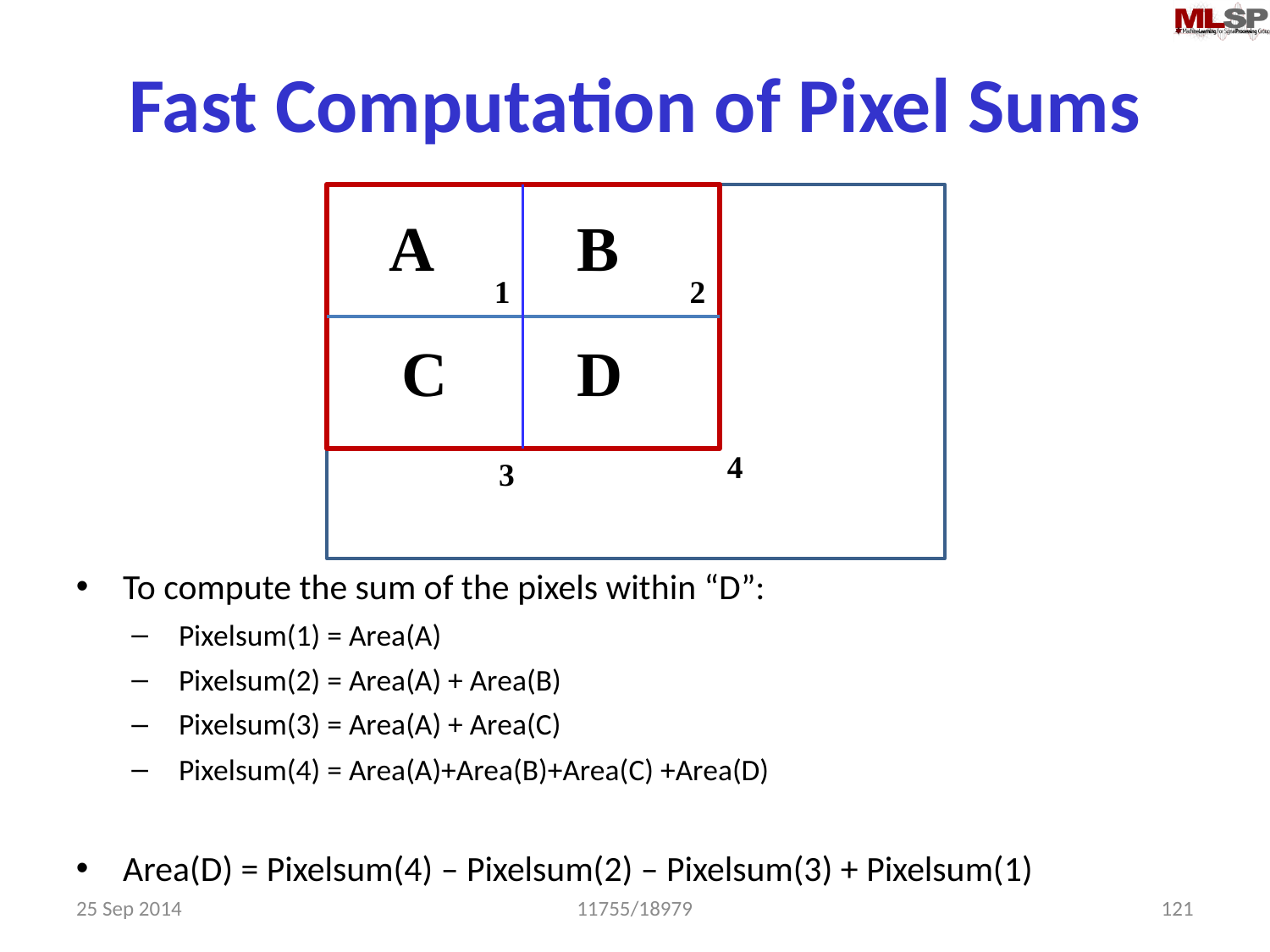

# Fast Computation of Pixel Sums

A
B
1
2
C
D
4
3
To compute the sum of the pixels within “D”:
Pixelsum(1) = Area(A)
Pixelsum(2) = Area(A) + Area(B)
Pixelsum(3) = Area(A) + Area(C)
Pixelsum(4) = Area(A)+Area(B)+Area(C) +Area(D)

Area(D) = Pixelsum(4) – Pixelsum(2) – Pixelsum(3) + Pixelsum(1)
25 Sep 2014
11755/18979
121